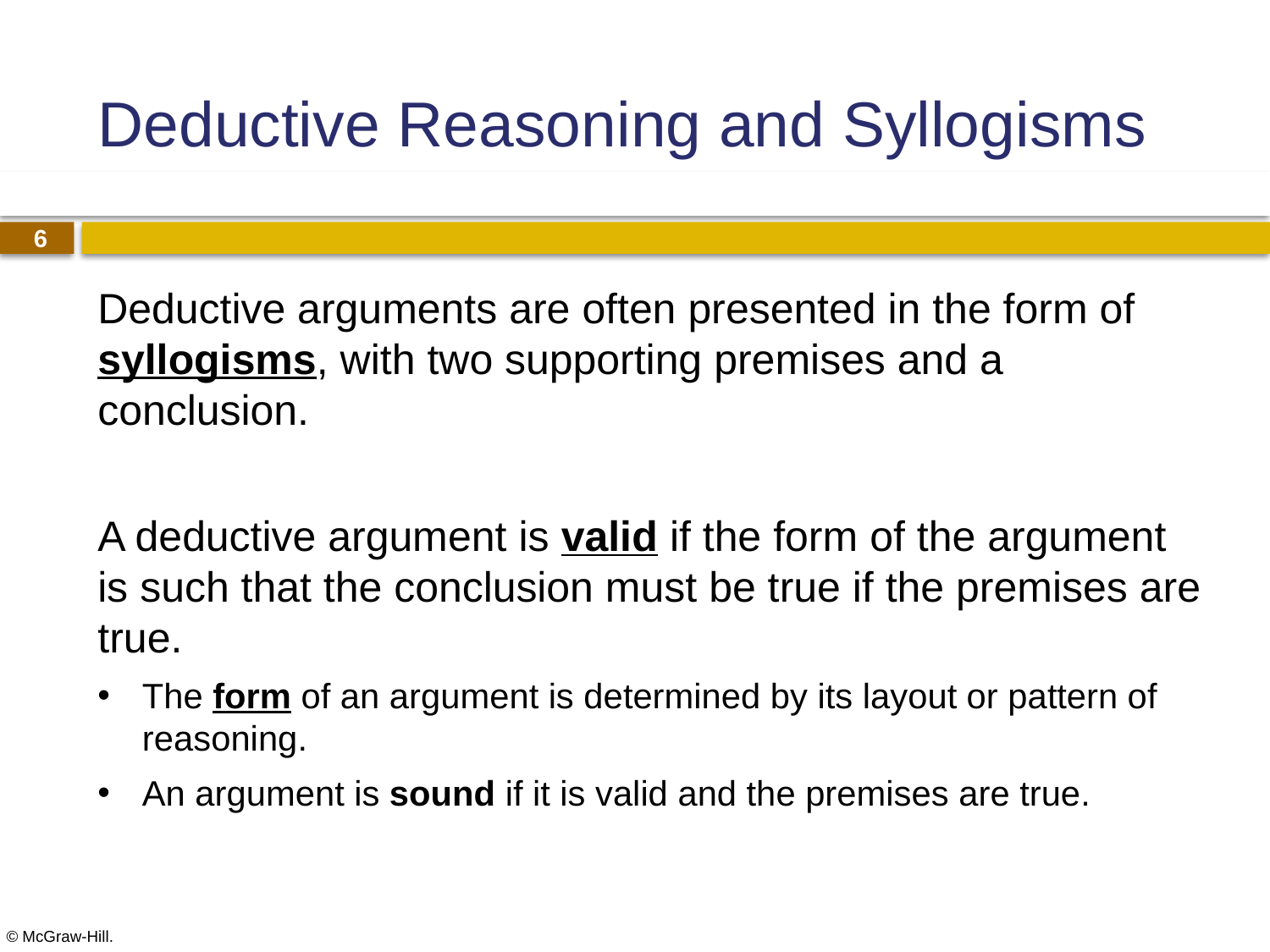

# Deductive Reasoning and Syllogisms
Deductive arguments are often presented in the form of syllogisms, with two supporting premises and a conclusion.

A deductive argument is valid if the form of the argument is such that the conclusion must be true if the premises are true.
The form of an argument is determined by its layout or pattern of reasoning.
An argument is sound if it is valid and the premises are true.